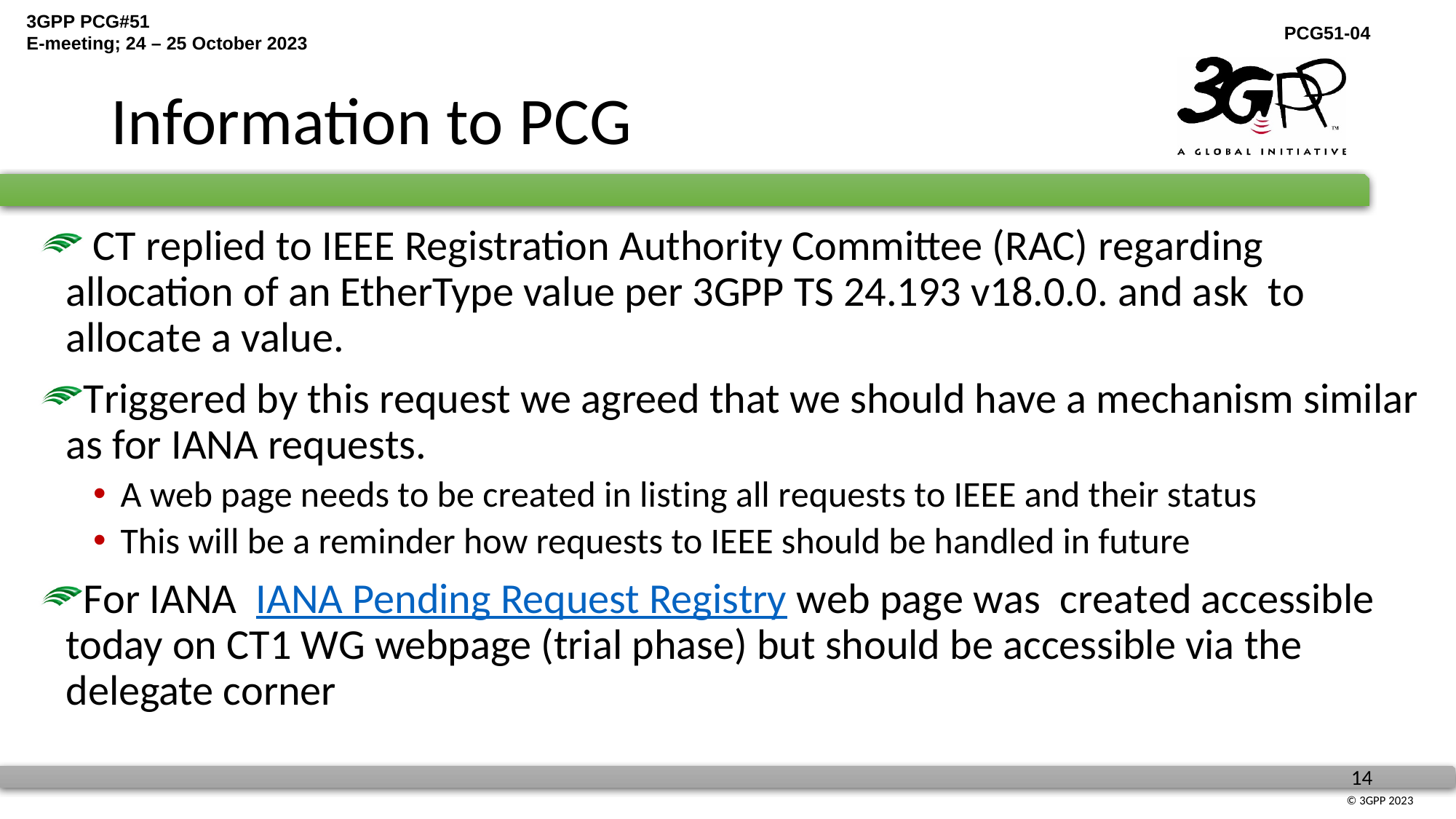

# Information to PCG
 CT replied to IEEE Registration Authority Committee (RAC) regarding allocation of an EtherType value per 3GPP TS 24.193 v18.0.0. and ask  to allocate a value.
Triggered by this request we agreed that we should have a mechanism similar as for IANA requests.
A web page needs to be created in listing all requests to IEEE and their status
This will be a reminder how requests to IEEE should be handled in future
For IANA  IANA Pending Request Registry web page was  created accessible today on CT1 WG webpage (trial phase) but should be accessible via the delegate corner